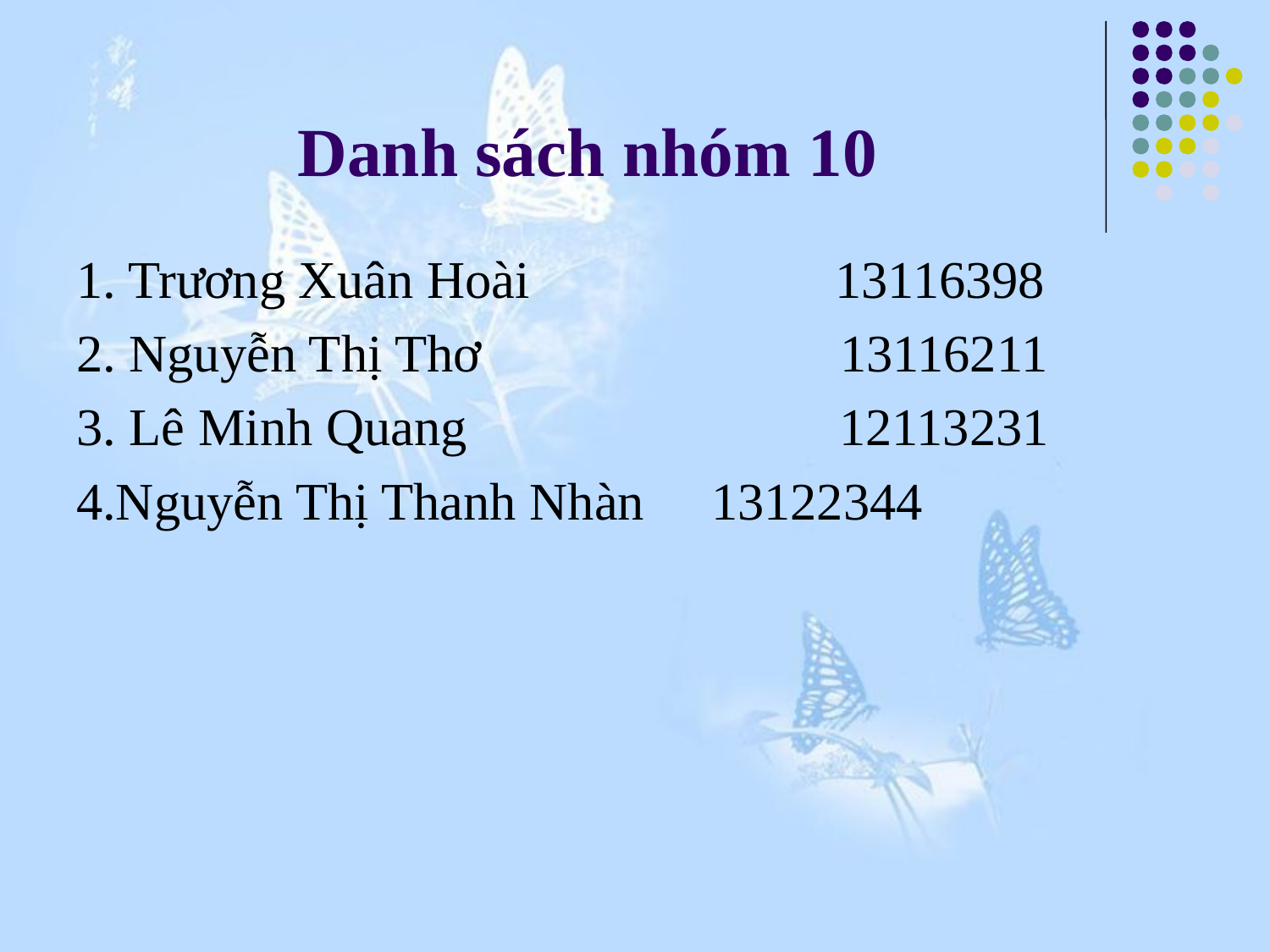

# Danh sách nhóm 10
1. Trương Xuân Hoài                       13116398
2. Nguyễn Thị Thơ                           13116211
3. Lê Minh Quang                            12113231
4.Nguyễn Thị Thanh Nhàn	13122344